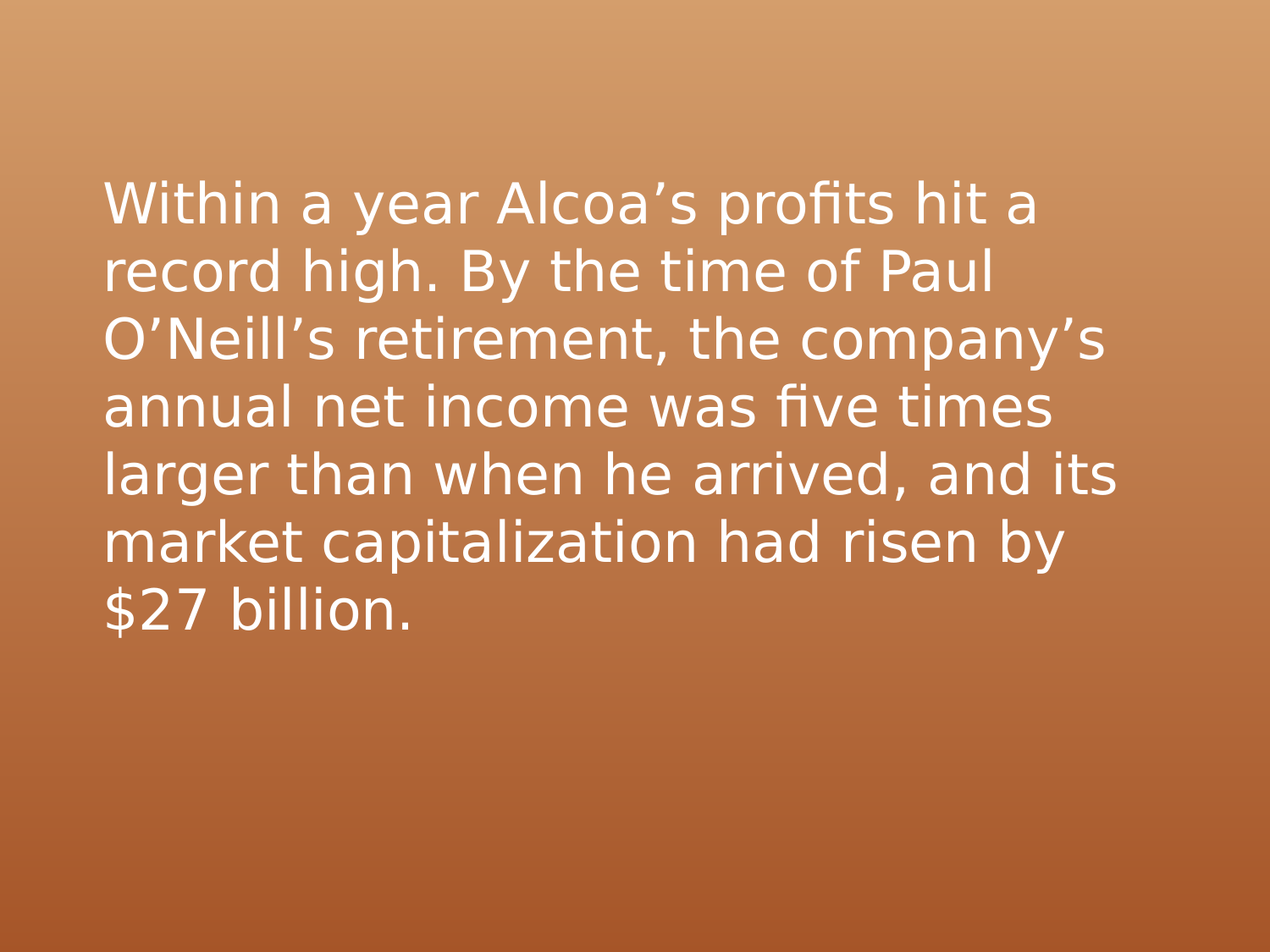

Within a year Alcoa’s profits hit a record high. By the time of Paul O’Neill’s retirement, the company’s annual net income was five times larger than when he arrived, and its market capitalization had risen by $27 billion.